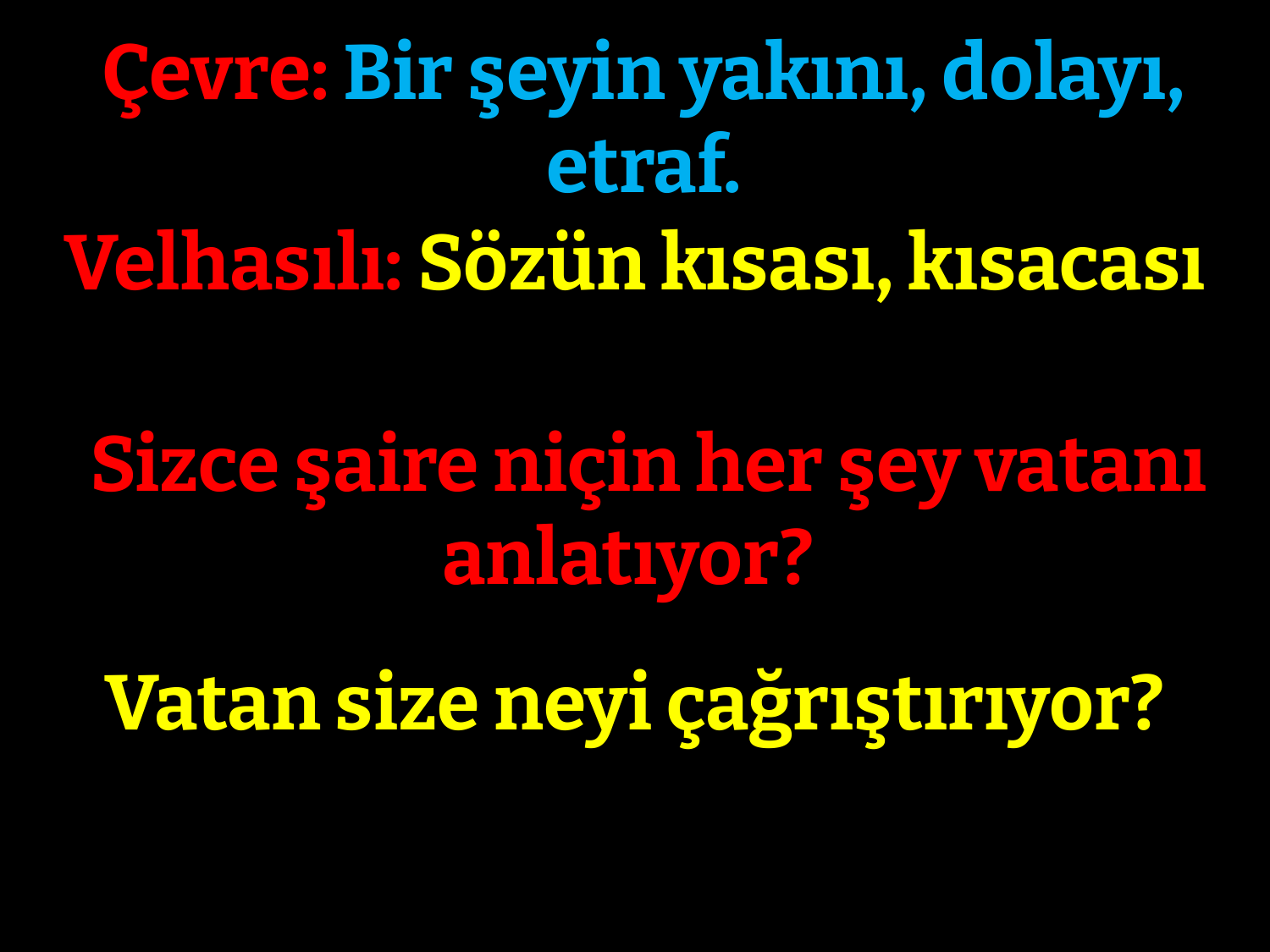

Çevre: Bir şeyin yakını, dolayı, etraf.
Velhasılı: Sözün kısası, kısacası
#
  Sizce şaire niçin her şey vatanı anlatıyor?
Vatan size neyi çağrıştırıyor?